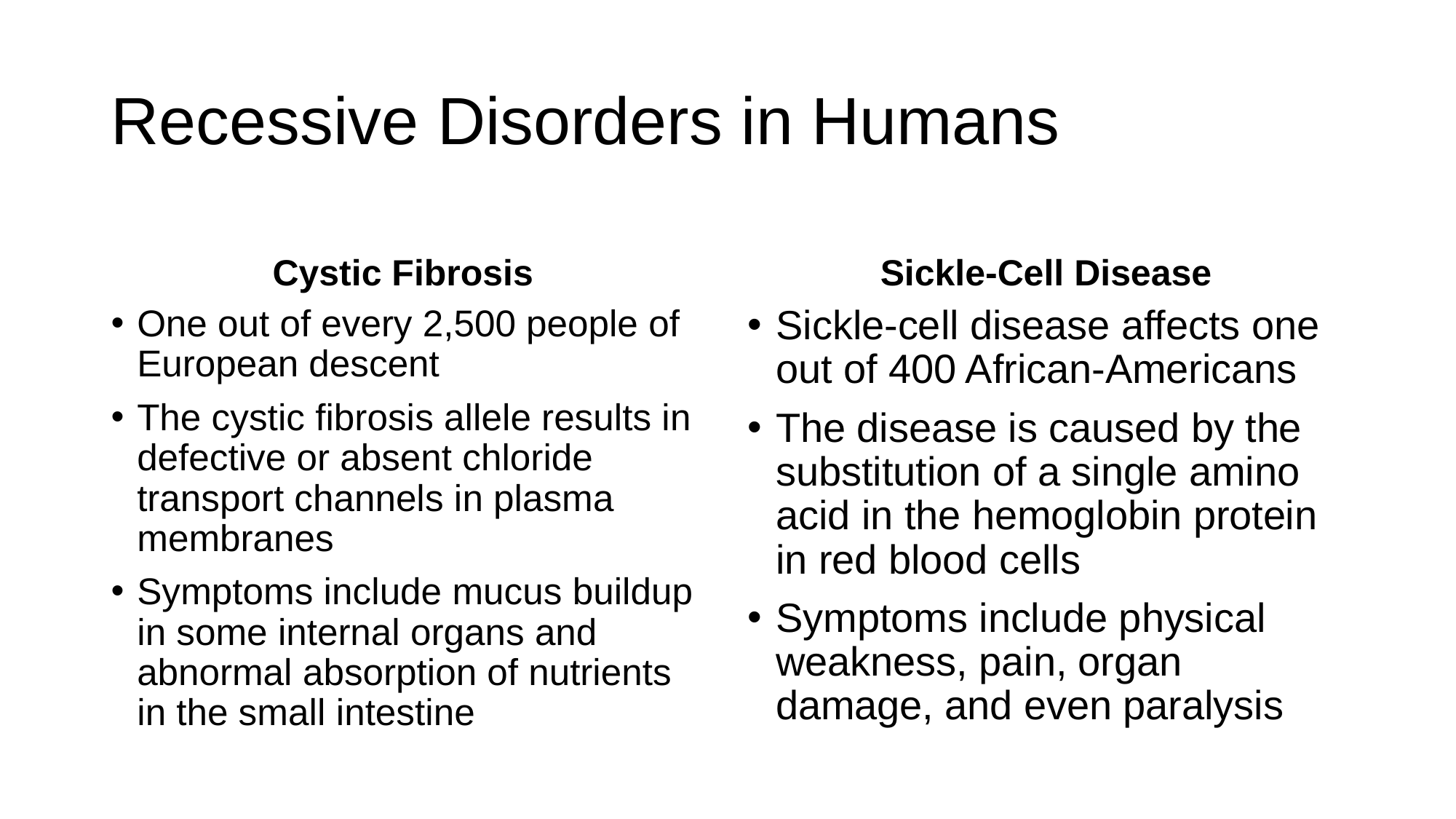

# Recessive Disorders in Humans
Cystic Fibrosis
Sickle-Cell Disease
One out of every 2,500 people of European descent
The cystic fibrosis allele results in defective or absent chloride transport channels in plasma membranes
Symptoms include mucus buildup in some internal organs and abnormal absorption of nutrients in the small intestine
Sickle-cell disease affects one out of 400 African-Americans
The disease is caused by the substitution of a single amino acid in the hemoglobin protein in red blood cells
Symptoms include physical weakness, pain, organ damage, and even paralysis